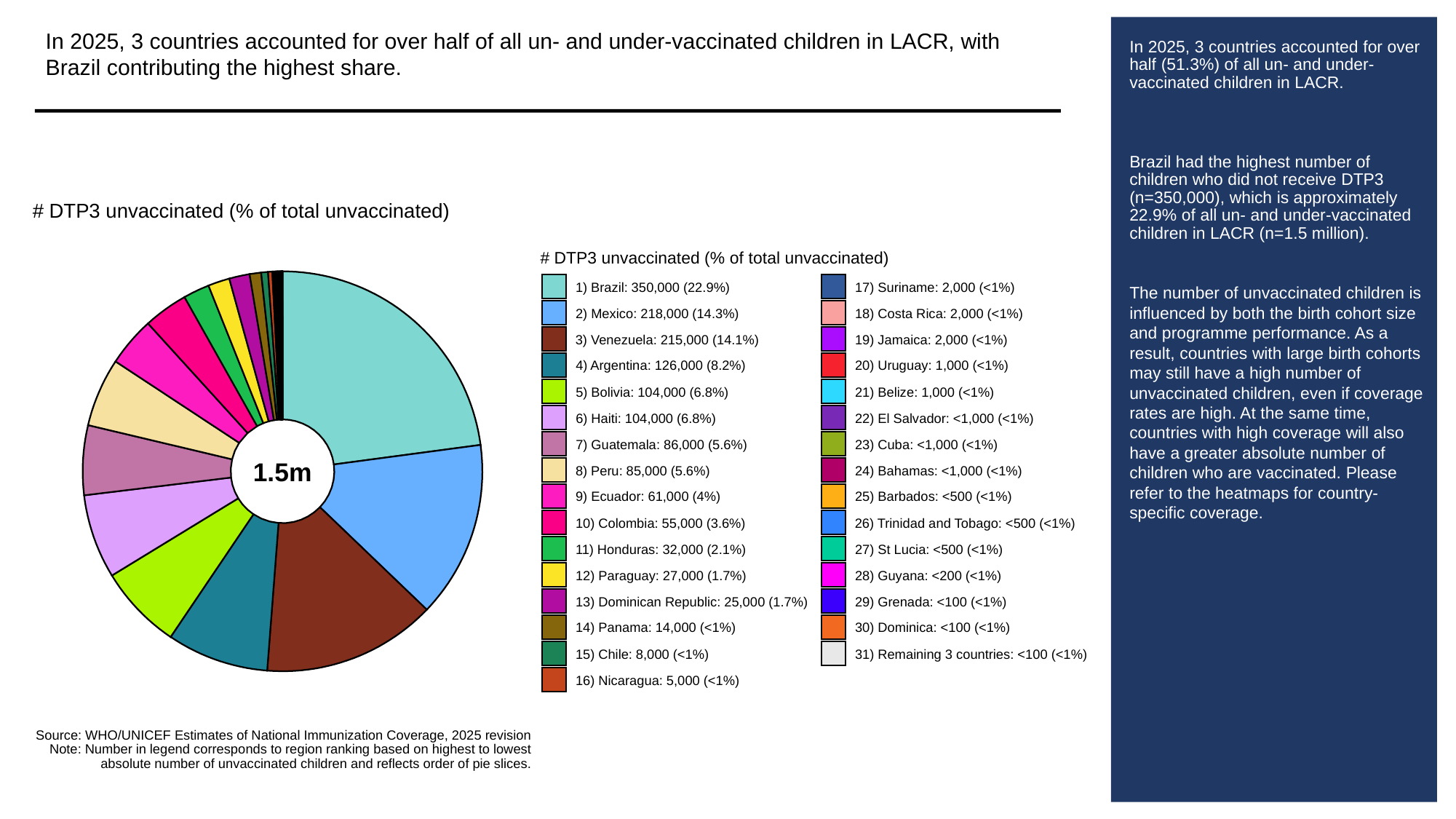

In 2025, 3 countries accounted for over half of all un- and under-vaccinated children in LACR, with Brazil contributing the highest share.
# In 2025, 3 countries accounted for over half (51.3%) of all un- and under-vaccinated children in LACR.

Brazil had the highest number of children who did not receive DTP3 (n=350,000), which is approximately 22.9% of all un- and under-vaccinated children in LACR (n=1.5 million).

The number of unvaccinated children is influenced by both the birth cohort size and programme performance. As a result, countries with large birth cohorts may still have a high number of unvaccinated children, even if coverage rates are high. At the same time, countries with high coverage will also have a greater absolute number of children who are vaccinated. Please refer to the heatmaps for country-specific coverage.

# DTP3 unvaccinated (% of total unvaccinated)
# DTP3 unvaccinated (% of total unvaccinated)

1) Brazil: 350,000 (22.9%)
17) Suriname: 2,000 (<1%)

2) Mexico: 218,000 (14.3%)
18) Costa Rica: 2,000 (<1%)

3) Venezuela: 215,000 (14.1%)
19) Jamaica: 2,000 (<1%)

4) Argentina: 126,000 (8.2%)
20) Uruguay: 1,000 (<1%)

5) Bolivia: 104,000 (6.8%)
21) Belize: 1,000 (<1%)

6) Haiti: 104,000 (6.8%)
22) El Salvador: <1,000 (<1%)

7) Guatemala: 86,000 (5.6%)
23) Cuba: <1,000 (<1%)

1.5m
8) Peru: 85,000 (5.6%)
24) Bahamas: <1,000 (<1%)

9) Ecuador: 61,000 (4%)
25) Barbados: <500 (<1%)

10) Colombia: 55,000 (3.6%)
26) Trinidad and Tobago: <500 (<1%)

11) Honduras: 32,000 (2.1%)
27) St Lucia: <500 (<1%)

12) Paraguay: 27,000 (1.7%)
28) Guyana: <200 (<1%)

13) Dominican Republic: 25,000 (1.7%)
29) Grenada: <100 (<1%)

14) Panama: 14,000 (<1%)
30) Dominica: <100 (<1%)

15) Chile: 8,000 (<1%)
31) Remaining 3 countries: <100 (<1%)

16) Nicaragua: 5,000 (<1%)
Source: WHO/UNICEF Estimates of National Immunization Coverage, 2025 revision
Note: Number in legend corresponds to region ranking based on highest to lowest
absolute number of unvaccinated children and reflects order of pie slices.